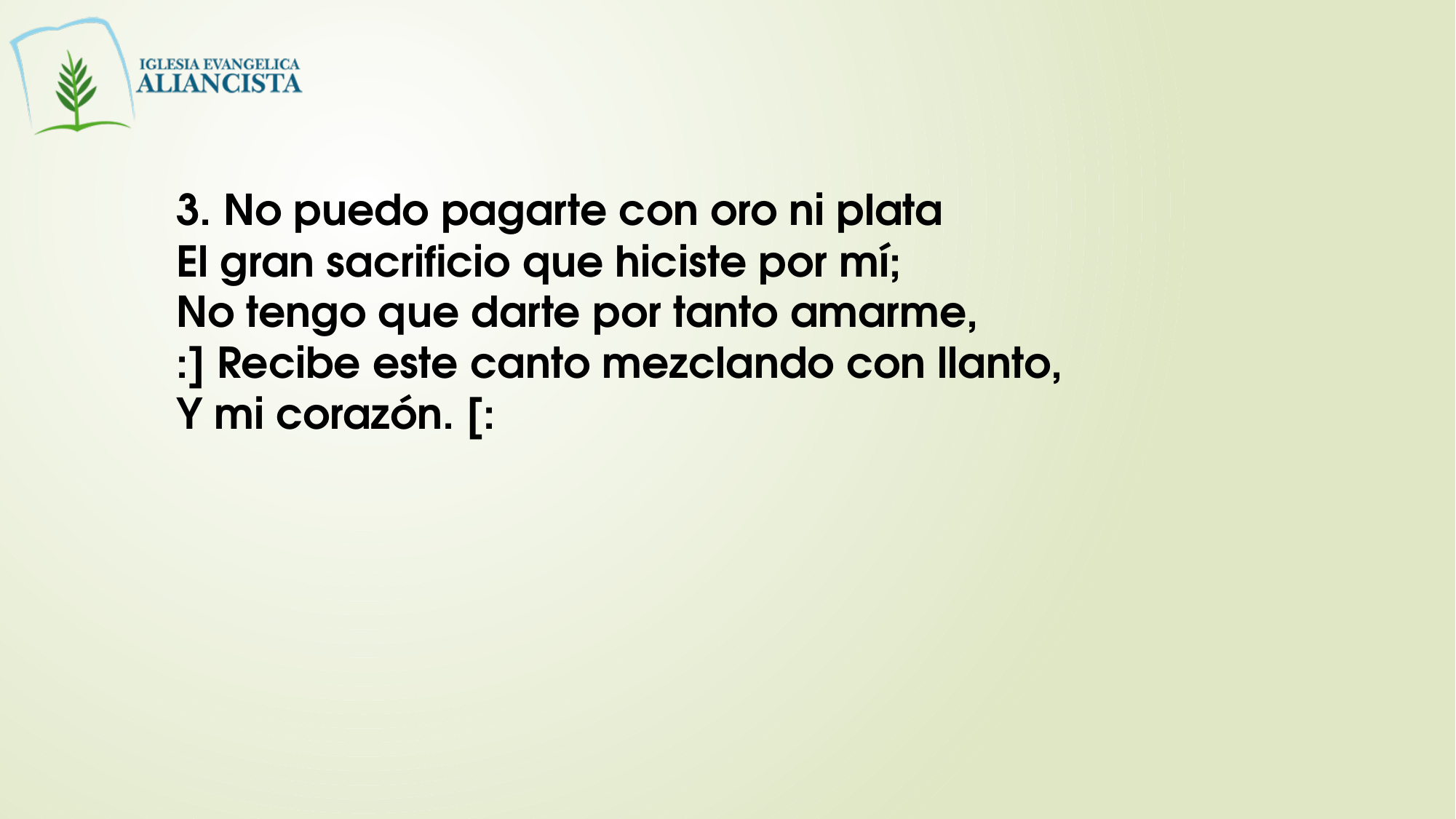

3. No puedo pagarte con oro ni plata
El gran sacrificio que hiciste por mí;
No tengo que darte por tanto amarme,
:] Recibe este canto mezclando con llanto,
Y mi corazón. [: